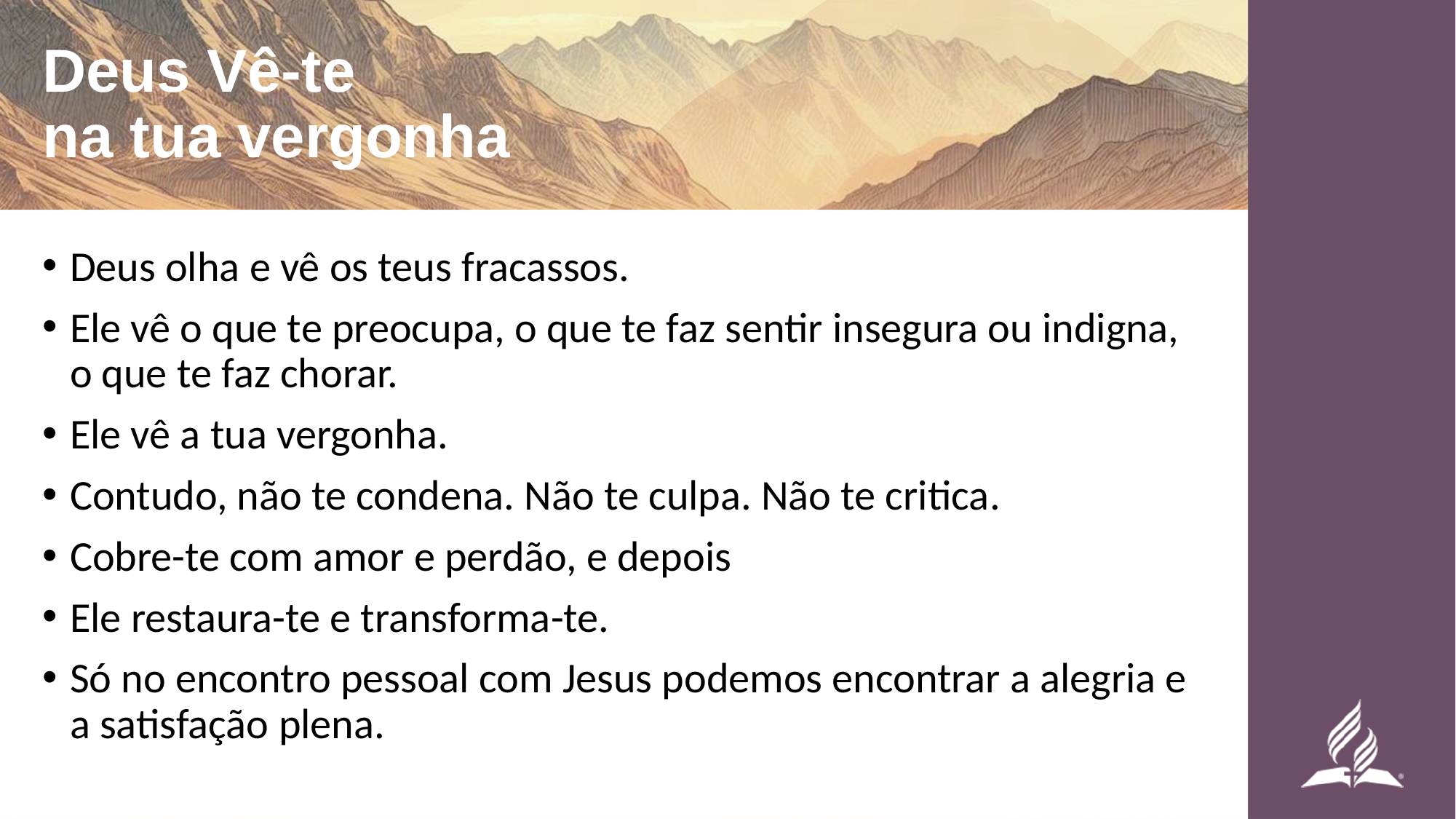

# Deus Vê-te na tua vergonha
Deus olha e vê os teus fracassos.
Ele vê o que te preocupa, o que te faz sentir insegura ou indigna, o que te faz chorar.
Ele vê a tua vergonha.
Contudo, não te condena. Não te culpa. Não te critica.
Cobre-te com amor e perdão, e depois
Ele restaura-te e transforma-te.
Só no encontro pessoal com Jesus podemos encontrar a alegria e a satisfação plena.